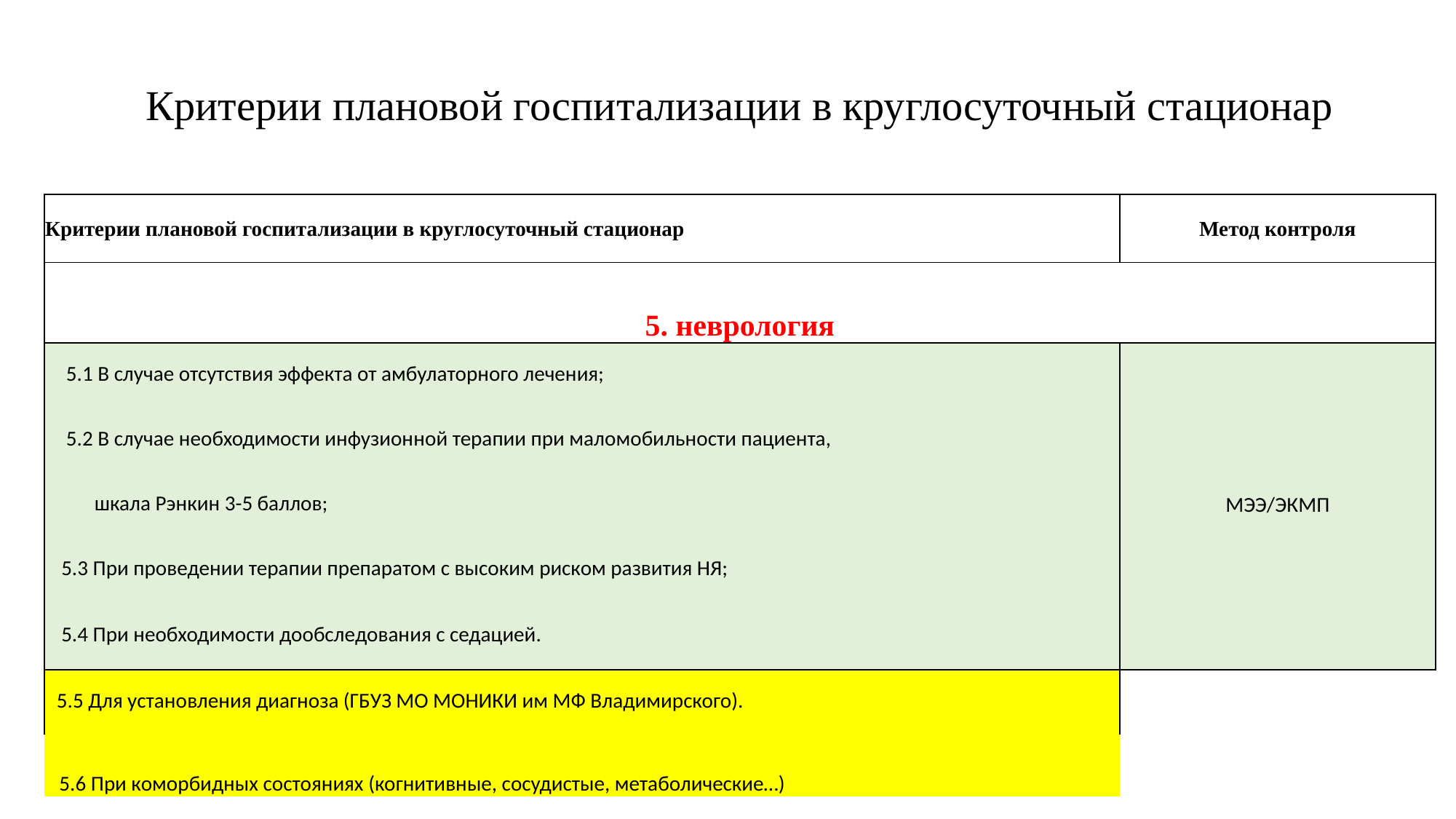

| Критерии плановой госпитализации в круглосуточный стационар |  |
| --- | --- |
|  |  |
| Критерии плановой госпитализации в круглосуточный стационар | Метод контроля |
| 5. неврология |  |
| 5.1 В случае отсутствия эффекта от амбулаторного лечения; | МЭЭ/ЭКМП |
| 5.2 В случае необходимости инфузионной терапии при маломобильности пациента, |  |
| шкала Рэнкин 3-5 баллов; |  |
| 5.3 При проведении терапии препаратом с высоким риском развития НЯ; |  |
| 5.4 При необходимости дообследования с седацией. |  |
| 5.5 Для установления диагноза (ГБУЗ МО МОНИКИ им МФ Владимирского). |  |
| 5.6 При коморбидных состояниях (когнитивные, сосудистые, метаболические…) |  |